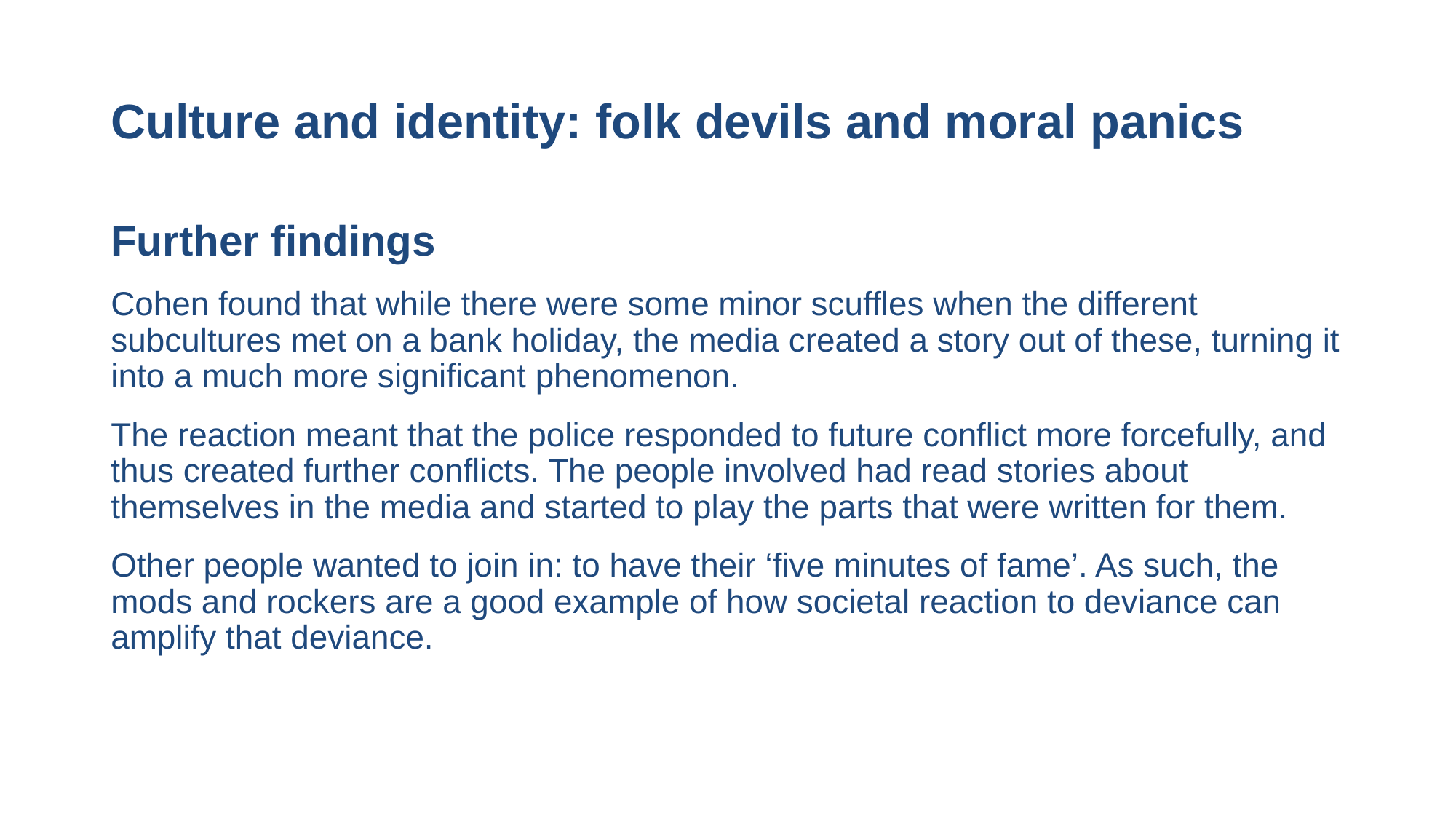

# Culture and identity: folk devils and moral panics
Further findings
Cohen found that while there were some minor scuffles when the different subcultures met on a bank holiday, the media created a story out of these, turning it into a much more significant phenomenon.
The reaction meant that the police responded to future conflict more forcefully, and thus created further conflicts. The people involved had read stories about themselves in the media and started to play the parts that were written for them.
Other people wanted to join in: to have their ‘five minutes of fame’. As such, the mods and rockers are a good example of how societal reaction to deviance can amplify that deviance.